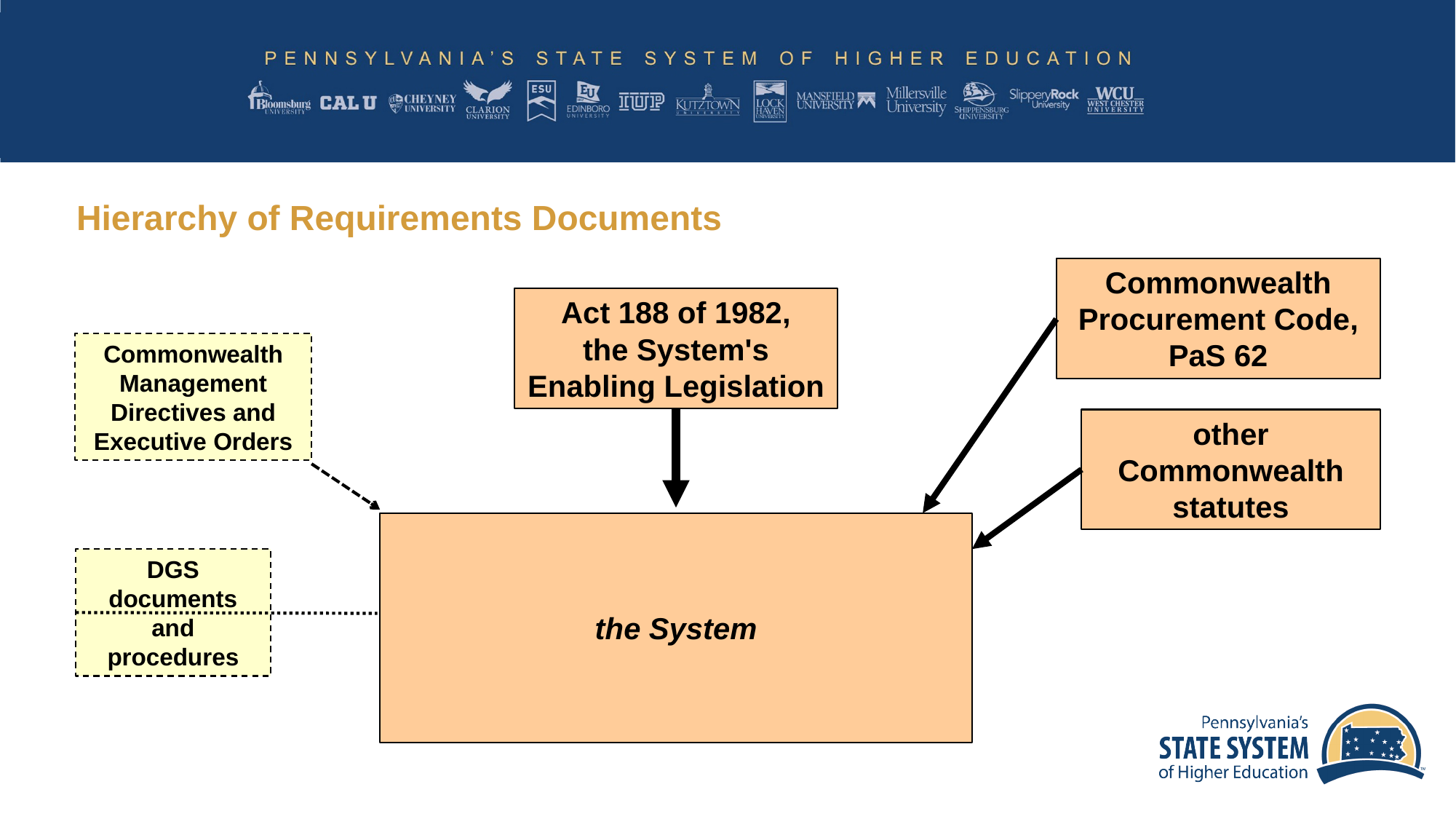

# Hierarchy of Requirements Documents
Commonwealth Procurement Code, PaS 62
Act 188 of 1982,
the System's Enabling Legislation
Commonwealth Management Directives and Executive Orders
other Commonwealth statutes

the System

DGS documents and procedures